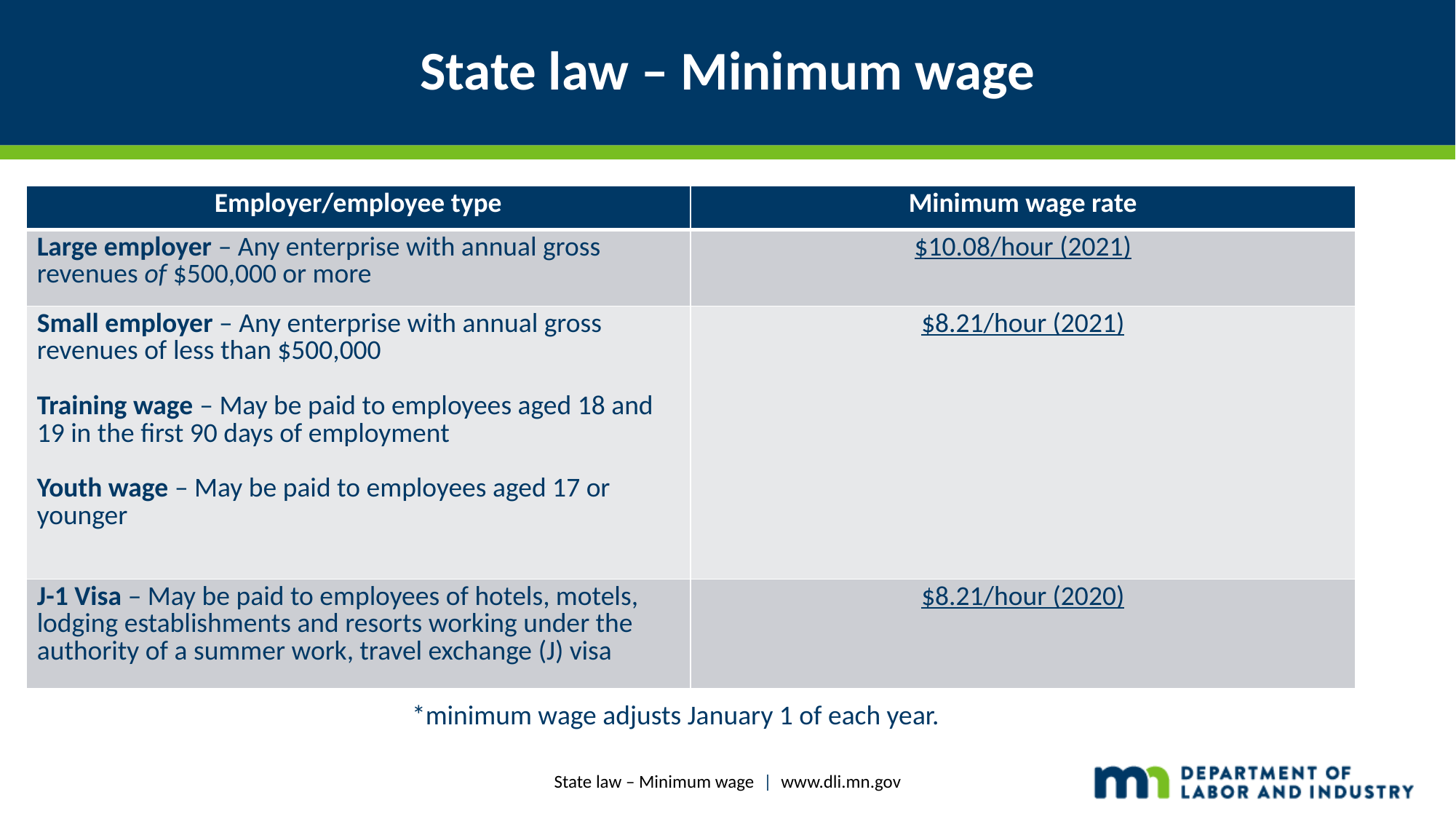

# State law – Minimum wage
| Employer/employee type | Minimum wage rate |
| --- | --- |
| Large employer – Any enterprise with annual gross revenues of $500,000 or more | $10.08/hour (2021) |
| Small employer – Any enterprise with annual gross revenues of less than $500,000 Training wage – May be paid to employees aged 18 and 19 in the first 90 days of employment Youth wage – May be paid to employees aged 17 or younger | $8.21/hour (2021) |
| J-1 Visa – May be paid to employees of hotels, motels, lodging establishments and resorts working under the authority of a summer work, travel exchange (J) visa | $8.21/hour (2020) |
*minimum wage adjusts January 1 of each year.
State law – Minimum wage | www.dli.mn.gov